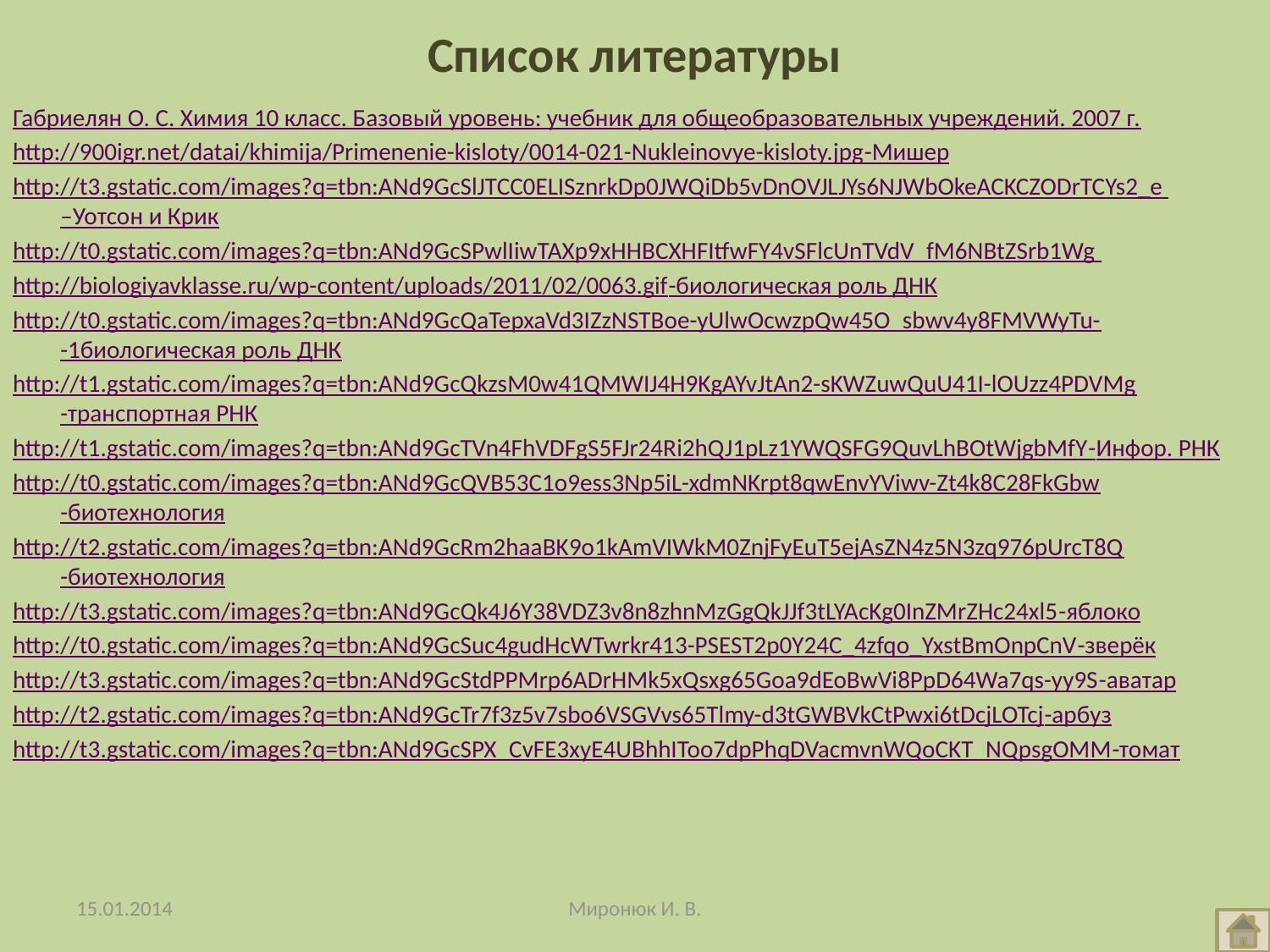

# Список литературы
Габриелян О. С. Химия 10 класс. Базовый уровень: учебник для общеобразовательных учреждений. 2007 г.
http://900igr.net/datai/khimija/Primenenie-kisloty/0014-021-Nukleinovye-kisloty.jpg-Мишер
http://t3.gstatic.com/images?q=tbn:ANd9GcSlJTCC0ELISznrkDp0JWQiDb5vDnOVJLJYs6NJWbOkeACKCZODrTCYs2_e –Уотсон и Крик
http://t0.gstatic.com/images?q=tbn:ANd9GcSPwlIiwTAXp9xHHBCXHFItfwFY4vSFlcUnTVdV_fM6NBtZSrb1Wg
http://biologiyavklasse.ru/wp-content/uploads/2011/02/0063.gif-биологическая роль ДНК
http://t0.gstatic.com/images?q=tbn:ANd9GcQaTepxaVd3IZzNSTBoe-yUlwOcwzpQw45O_sbwv4y8FMVWyTu--1биологическая роль ДНК
http://t1.gstatic.com/images?q=tbn:ANd9GcQkzsM0w41QMWIJ4H9KgAYvJtAn2-sKWZuwQuU41I-lOUzz4PDVMg-транспортная РНК
http://t1.gstatic.com/images?q=tbn:ANd9GcTVn4FhVDFgS5FJr24Ri2hQJ1pLz1YWQSFG9QuvLhBOtWjgbMfY-Инфор. РНК
http://t0.gstatic.com/images?q=tbn:ANd9GcQVB53C1o9ess3Np5iL-xdmNKrpt8qwEnvYViwv-Zt4k8C28FkGbw-биотехнология
http://t2.gstatic.com/images?q=tbn:ANd9GcRm2haaBK9o1kAmVIWkM0ZnjFyEuT5ejAsZN4z5N3zq976pUrcT8Q-биотехнология
http://t3.gstatic.com/images?q=tbn:ANd9GcQk4J6Y38VDZ3v8n8zhnMzGgQkJJf3tLYAcKg0InZMrZHc24xl5-яблоко
http://t0.gstatic.com/images?q=tbn:ANd9GcSuc4gudHcWTwrkr413-PSEST2p0Y24C_4zfqo_YxstBmOnpCnV-зверёк
http://t3.gstatic.com/images?q=tbn:ANd9GcStdPPMrp6ADrHMk5xQsxg65Goa9dEoBwVi8PpD64Wa7qs-yy9S-аватар
http://t2.gstatic.com/images?q=tbn:ANd9GcTr7f3z5v7sbo6VSGVvs65Tlmy-d3tGWBVkCtPwxi6tDcjLOTcj-арбуз
http://t3.gstatic.com/images?q=tbn:ANd9GcSPX_CvFE3xyE4UBhhIToo7dpPhqDVacmvnWQoCKT_NQpsgOMM-томат

15.01.2014
Миронюк И. В.